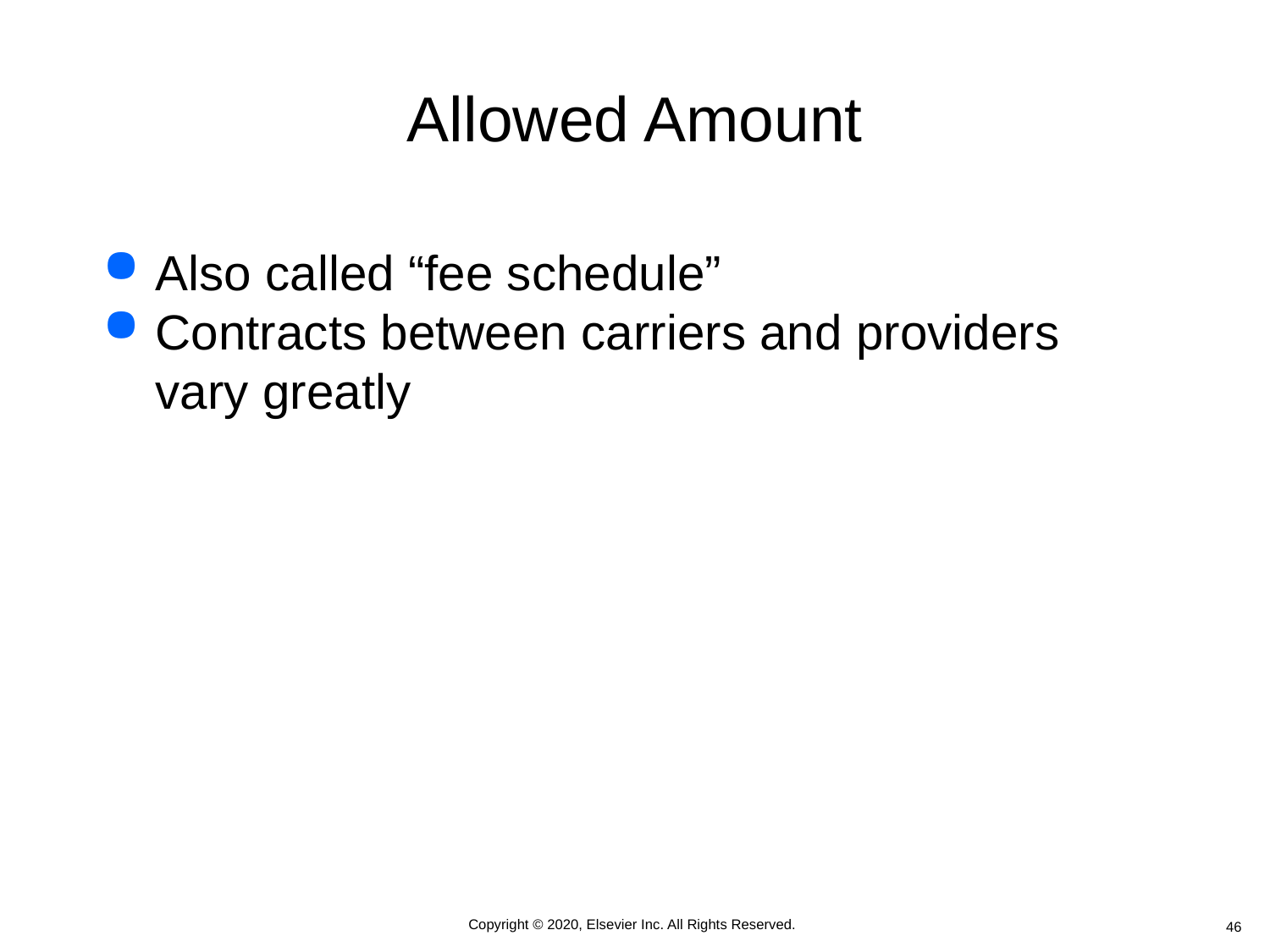

# Allowed Amount
Also called “fee schedule”
Contracts between carriers and providers vary greatly